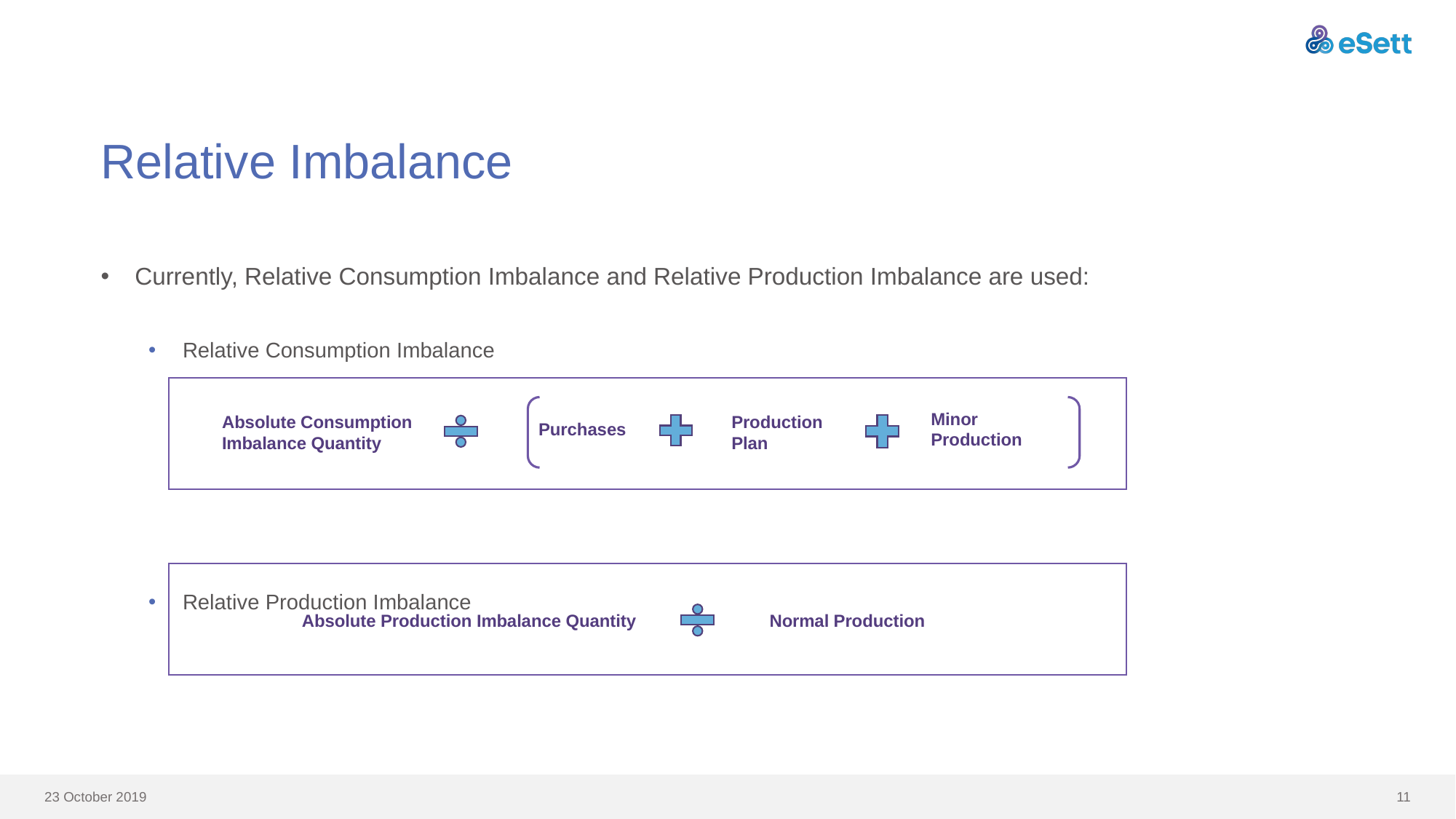

# Relative Imbalance
Currently, Relative Consumption Imbalance and Relative Production Imbalance are used:

Relative Consumption Imbalance

Relative Production Imbalance

Minor Production
Production Plan
Absolute Consumption Imbalance Quantity

Purchases

Absolute Production Imbalance Quantity
Normal Production